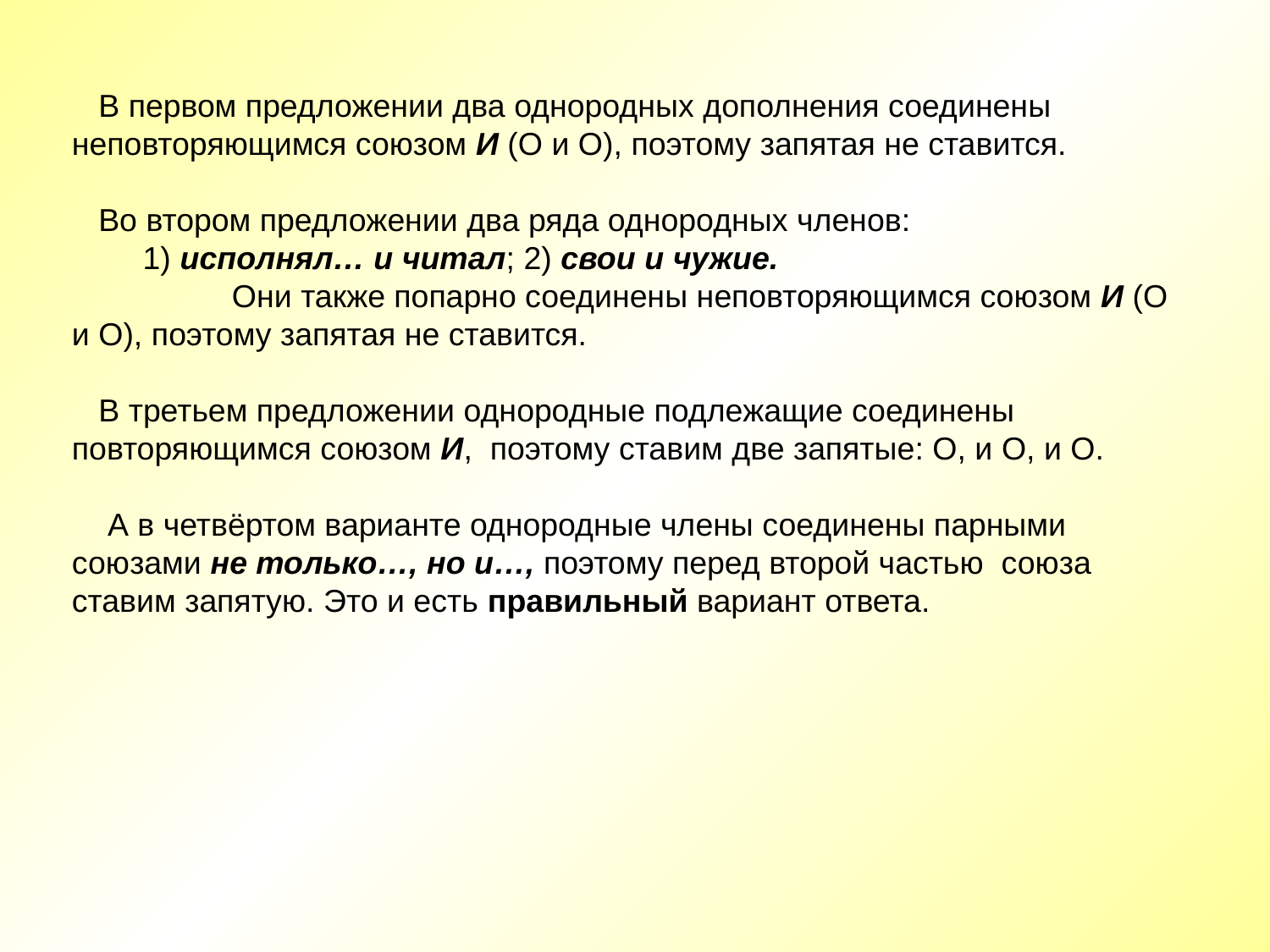

В первом предложении два однородных дополнения соединены неповторяющимся союзом И (О и О), поэтому запятая не ставится.

   Во втором предложении два ряда однородных членов:                                        1) исполнял… и читал; 2) свои и чужие.                                                                 Они также попарно соединены неповторяющимся союзом И (О и О), поэтому запятая не ставится.

   В третьем предложении однородные подлежащие соединены повторяющимся союзом И,  поэтому ставим две запятые: О, и О, и О.

    А в четвёртом варианте однородные члены соединены парными союзами не только…, но и…, поэтому перед второй частью  союза ставим запятую. Это и есть правильный вариант ответа.